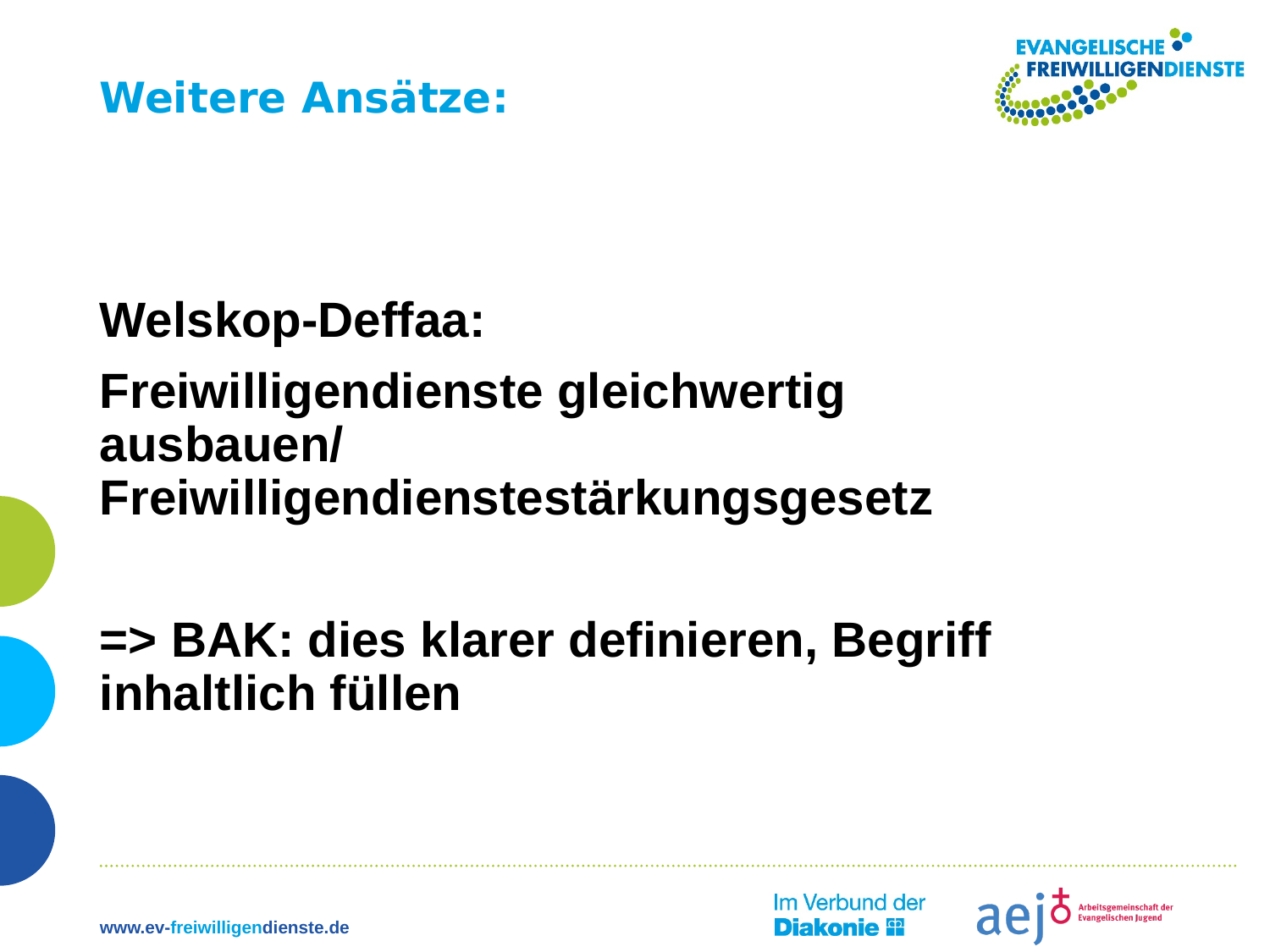

# Weitere Ansätze:

Welskop-Deffaa:
Freiwilligendienste gleichwertig ausbauen/ Freiwilligendienstestärkungsgesetz

=> BAK: dies klarer definieren, Begriff inhaltlich füllen